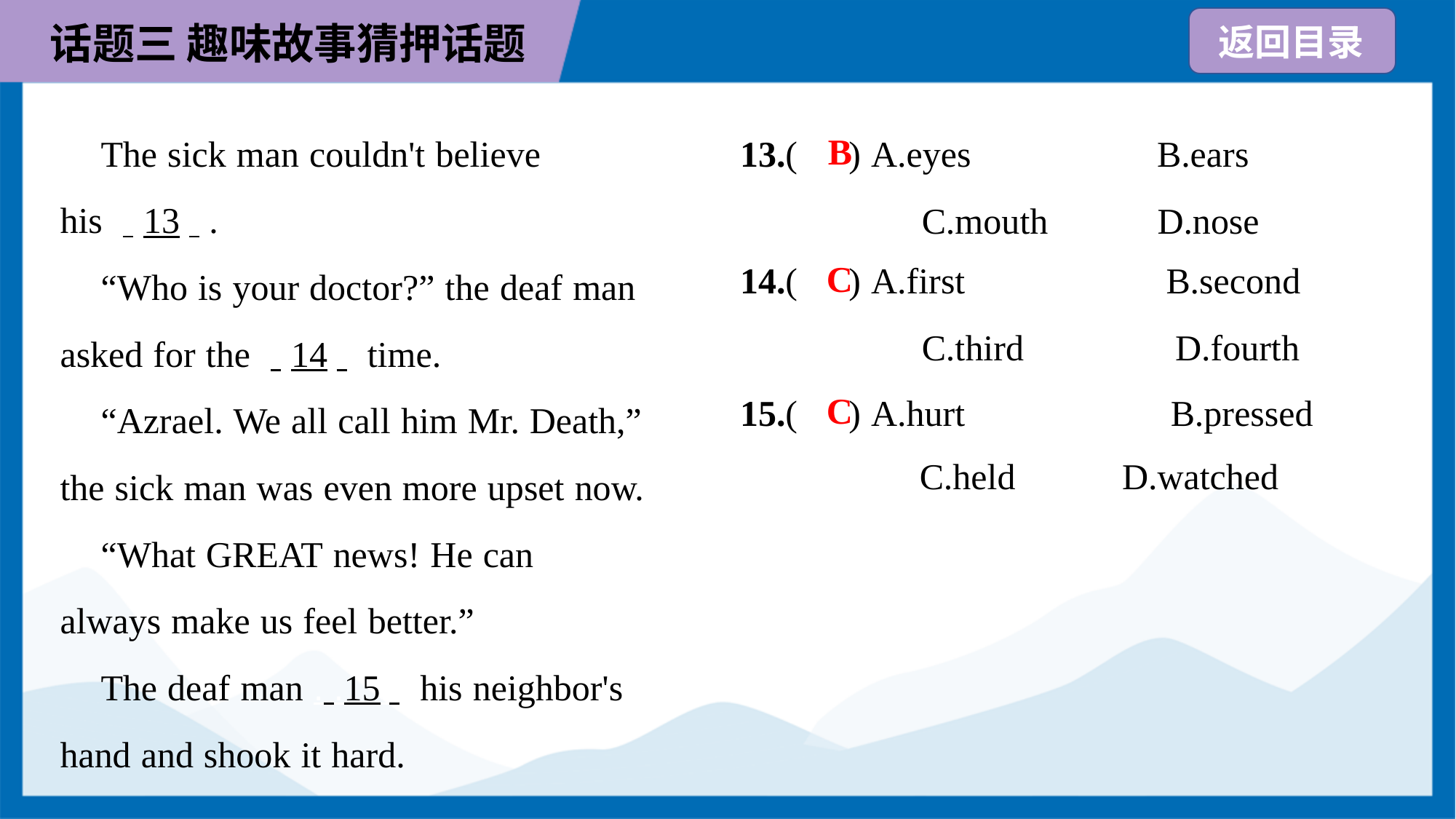

The sick man couldn't believe
his . .13. ..
    “Who is your doctor?” the deaf man
asked for the . .14. . time.
    “Azrael. We all call him Mr. Death,”
the sick man was even more upset now.
    “What GREAT news! He can
always make us feel better.”
    The deaf man . .15. . his neighbor's
hand and shook it hard.

13.(     ) A.eyes	             B.ears
                    C.mouth            D.nose
B
14.(     ) A.first	              B.second
                    C.third	               D.fourth
C
15.(     ) A.hurt	B.pressed
C.held	D.watched
C